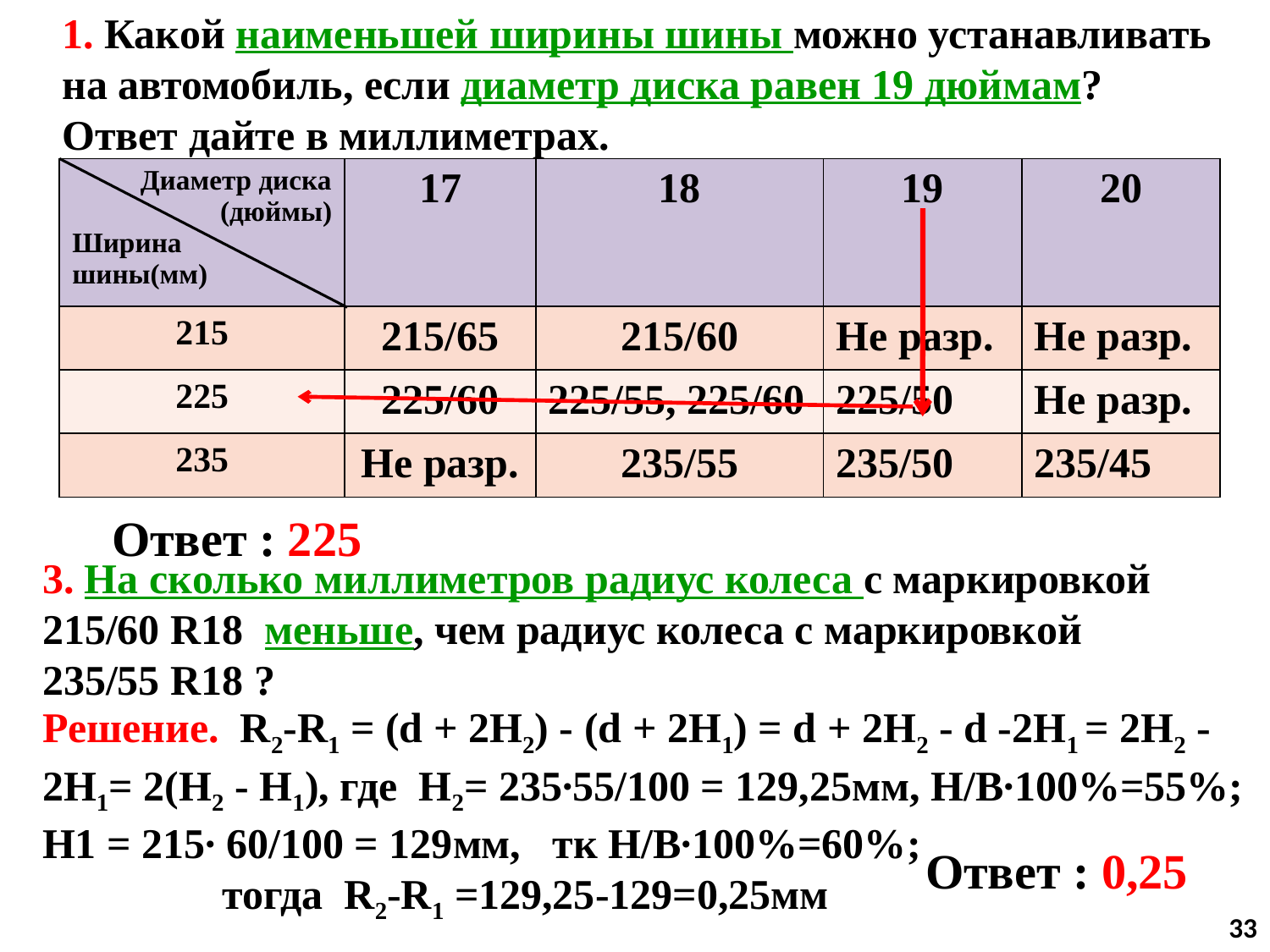

1. Какой наименьшей ширины шины можно устанавливать на автомобиль, если диаметр диска равен 19 дюймам? Ответ дайте в миллиметрах.
| Диаметр диска (дюймы) Ширина шины(мм) | 17 | 18 | 19 | 20 |
| --- | --- | --- | --- | --- |
| 215 | 215/65 | 215/60 | Не разр. | Не разр. |
| 225 | 225/60 | 225/55, 225/60 | 225/50 | Не разр. |
| 235 | Не разр. | 235/55 | 235/50 | 235/45 |
Ответ : 225

3. На сколько миллиметров радиус колеса с маркировкой 215/60 R18  меньше, чем радиус колеса с маркировкой
235/55 R18 ?
Решение.  R2-R1 = (d + 2H2) - (d + 2H1) = d + 2H2 - d -2H1 = 2H2 -2H1= 2(H2 - H1), где  H2= 235∙55/100 = 129,25мм, Н/В∙100%=55%;
Н1 = 215∙ 60/100 = 129мм,   тк Н/В∙100%=60%;
                 тогда  R2-R1 =129,25-129=0,25мм
Ответ : 0,25

33